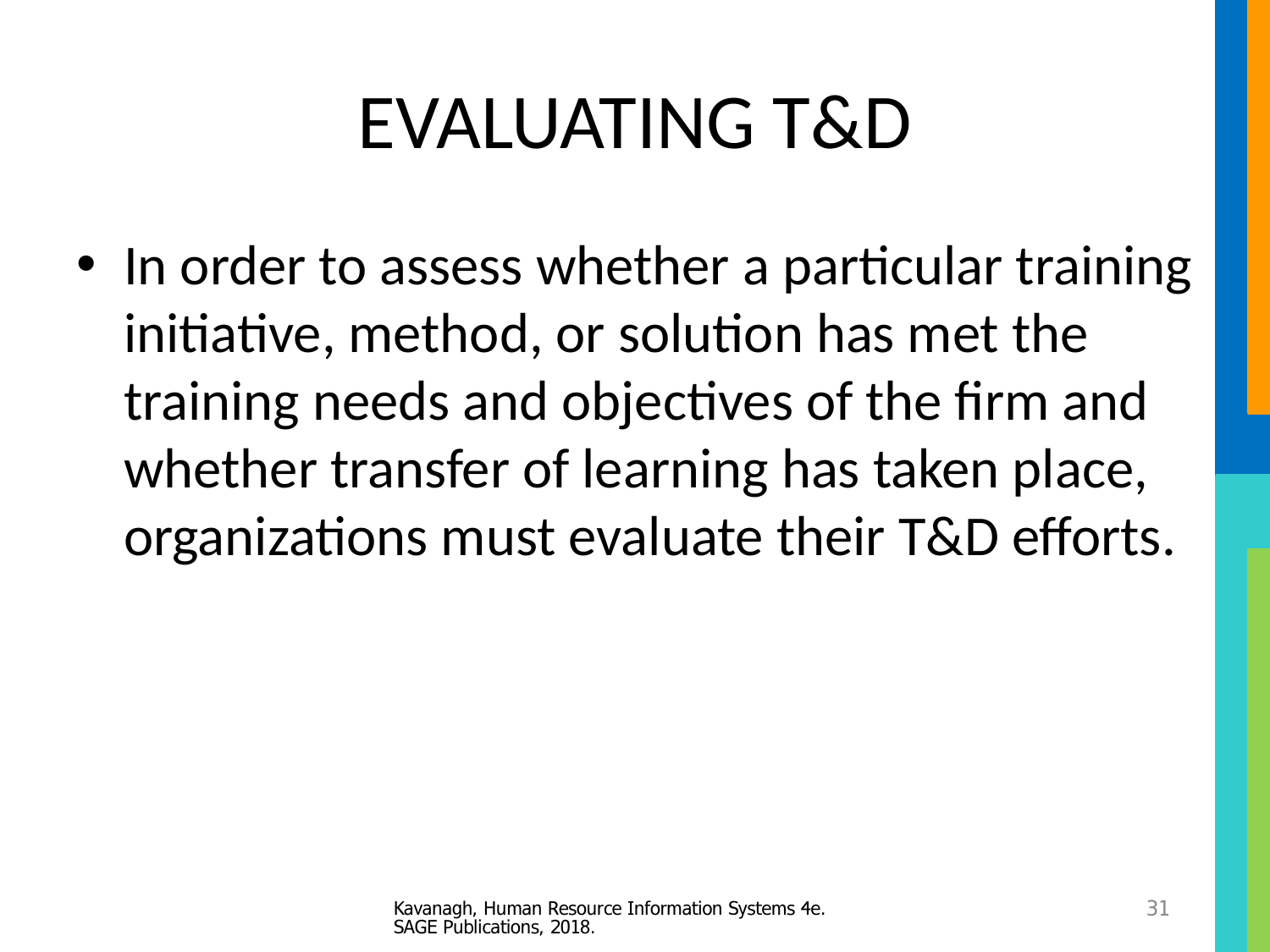

# EVALUATING T&D
In order to assess whether a particular training initiative, method, or solution has met the training needs and objectives of the firm and whether transfer of learning has taken place, organizations must evaluate their T&D efforts.
Kavanagh, Human Resource Information Systems 4e. SAGE Publications, 2018.
31